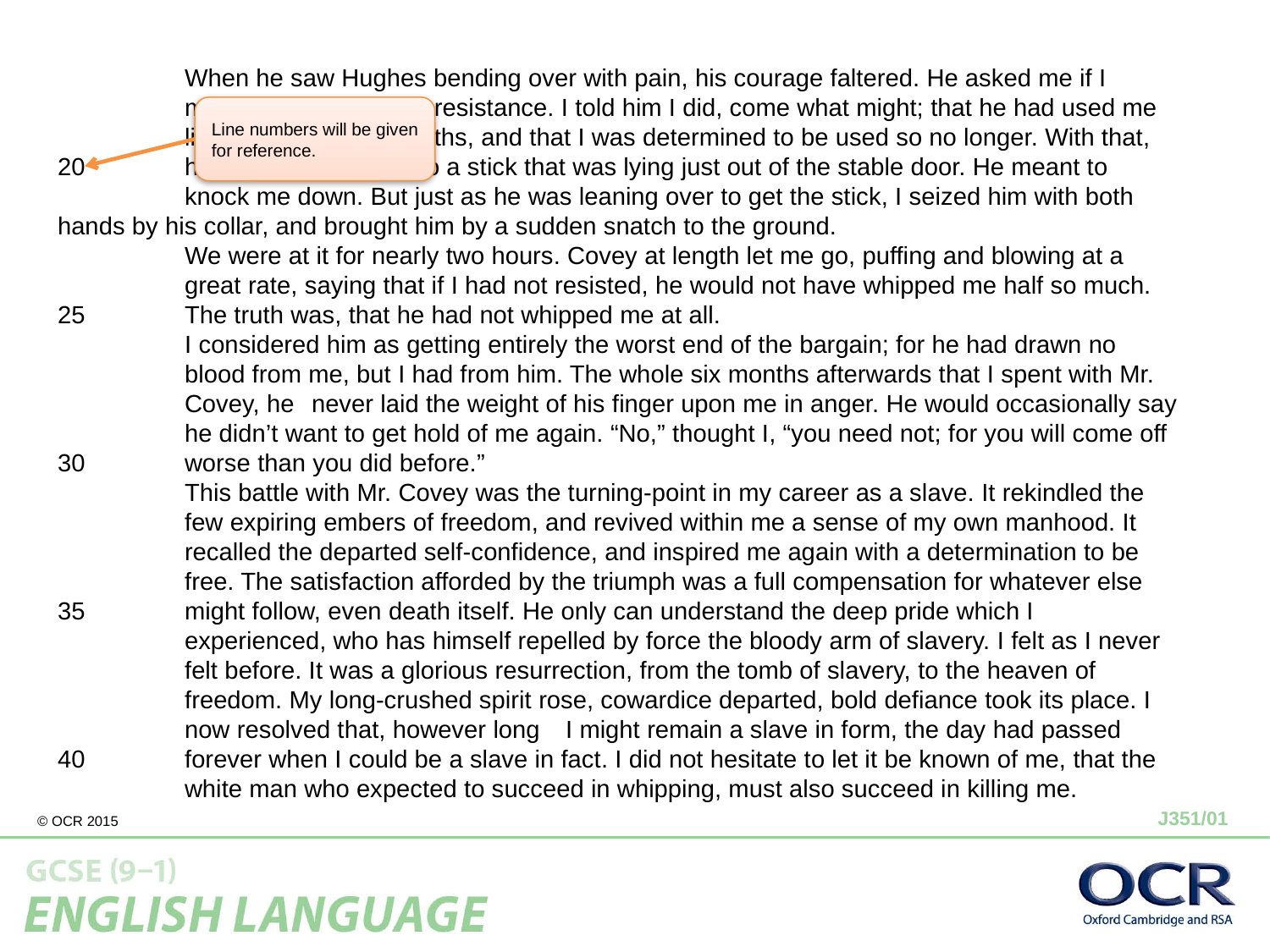

When he saw Hughes bending over with pain, his courage faltered. He asked me if I
	meant to persist in my resistance. I told him I did, come what might; that he had used me
	like a brute for six months, and that I was determined to be used so no longer. With that,
20	he strove to drag me to a stick that was lying just out of the stable door. He meant to
 	knock me down. But just as he was leaning over to get the stick, I seized him with both 	hands by his collar, and brought him by a sudden snatch to the ground.
	We were at it for nearly two hours. Covey at length let me go, puffing and blowing at a
	great rate, saying that if I had not resisted, he would not have whipped me half so much.
25	The truth was, that he had not whipped me at all.
	I considered him as getting entirely the worst end of the bargain; for he had drawn no
	blood from me, but I had from him. The whole six months afterwards that I spent with Mr.
	Covey, he 	never laid the weight of his finger upon me in anger. He would occasionally say
	he didn’t want to get hold of me again. “No,” thought I, “you need not; for you will come off    30 	worse than you did before.”
	This battle with Mr. Covey was the turning-point in my career as a slave. It rekindled the
	few expiring embers of freedom, and revived within me a sense of my own manhood. It
	recalled the departed self-confidence, and inspired me again with a determination to be
	free. The satisfaction afforded by the triumph was a full compensation for whatever else
35	might follow, even death itself. He only can understand the deep pride which I
	experienced, who has himself repelled by force the bloody arm of slavery. I felt as I never
	felt before. It was a glorious resurrection, from the tomb of slavery, to the heaven of
	freedom. My long-crushed spirit rose, cowardice departed, bold defiance took its place. I
	now resolved that, however long 	I might remain a slave in form, the day had passed          40	forever when I could be a slave in fact. I did not hesitate to let it be known of me, that the
	white man who expected to succeed in whipping, must also succeed in killing me.

Line numbers will be given for reference.